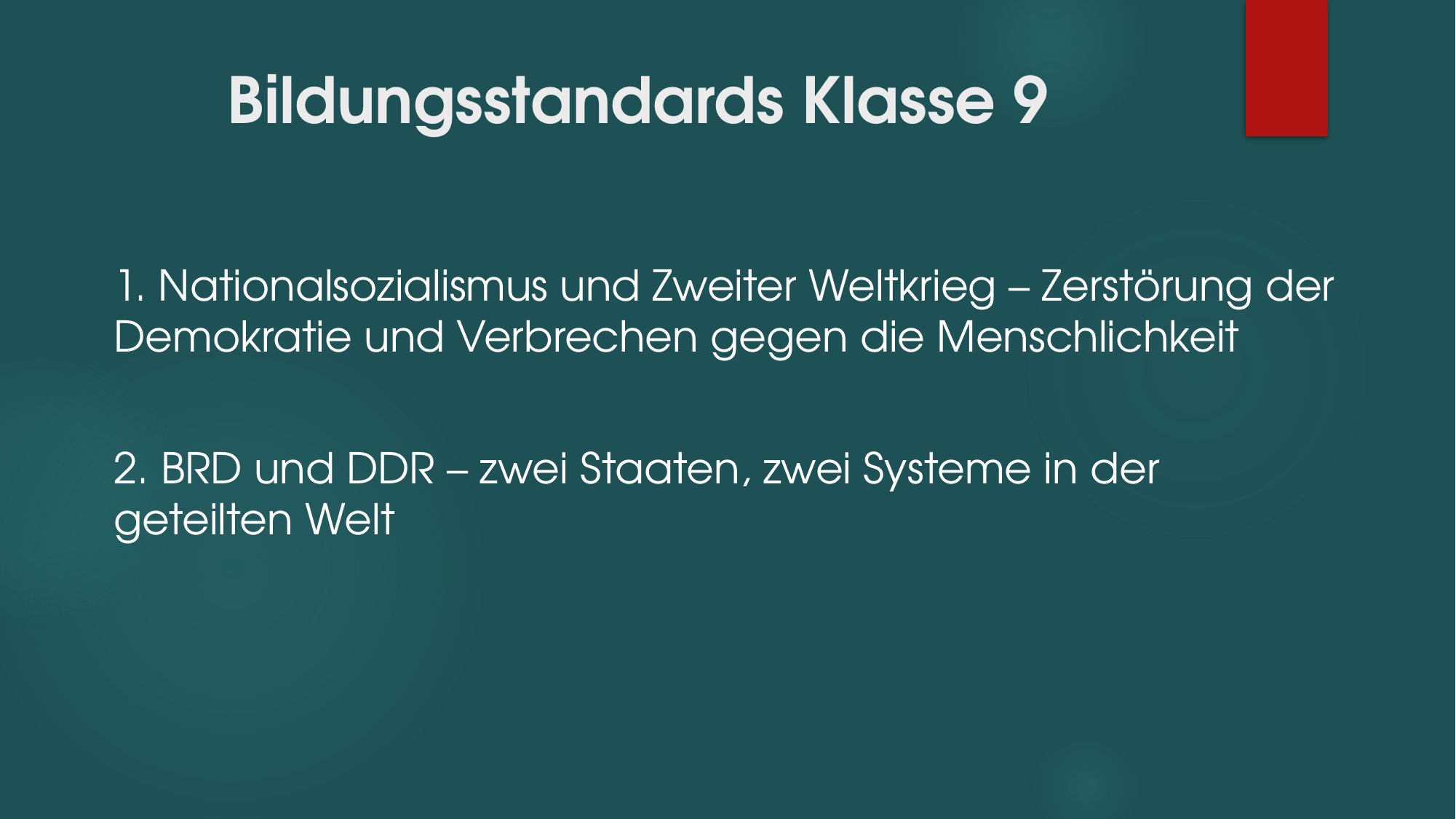

# Bildungsstandards Klasse 9
1. Nationalsozialismus und Zweiter Weltkrieg – Zerstörung der Demokratie und Verbrechen gegen die Menschlichkeit

2. BRD und DDR – zwei Staaten, zwei Systeme in der geteilten Welt